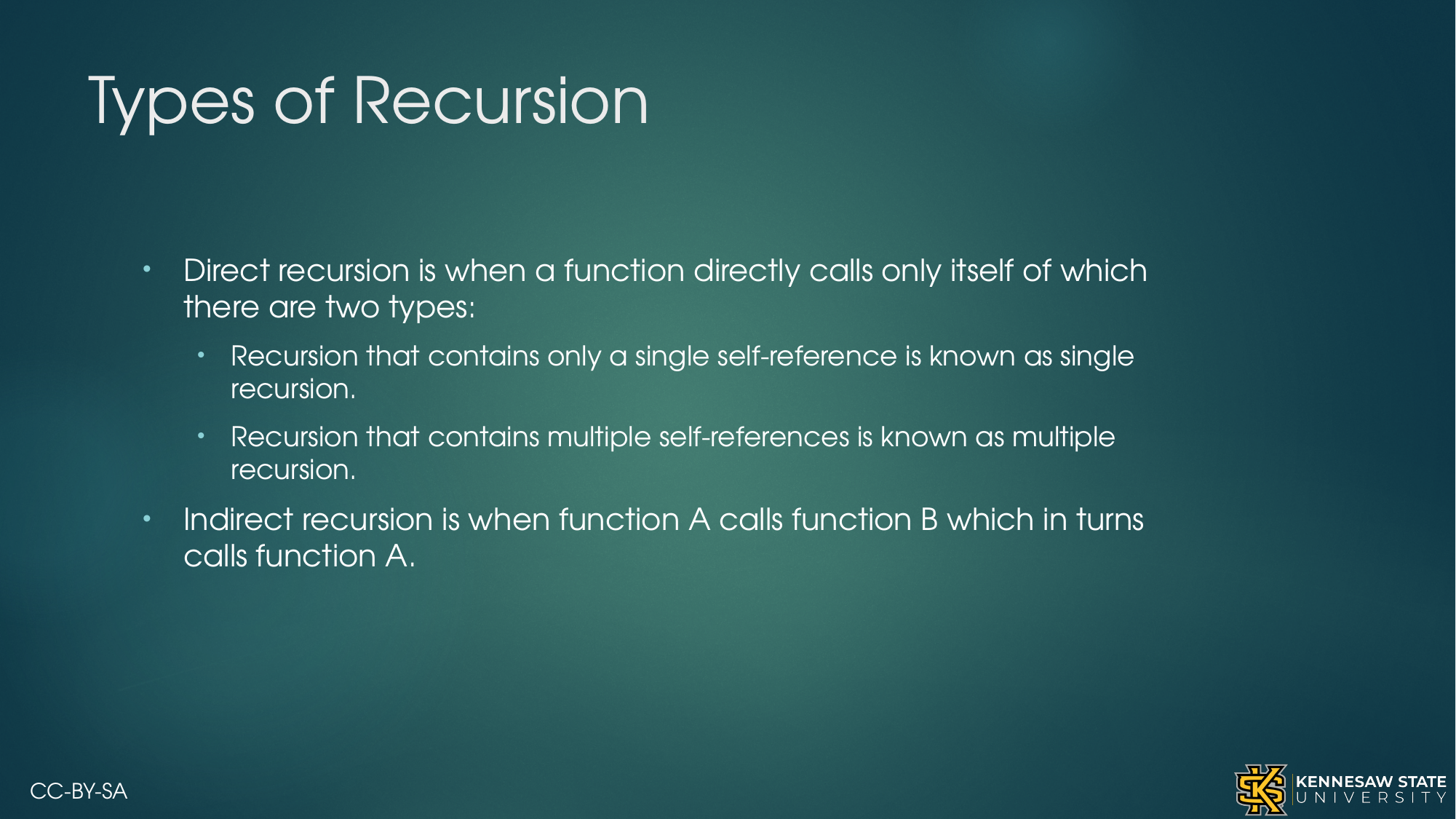

# Types of Recursion
Direct recursion is when a function directly calls only itself of which there are two types:
Recursion that contains only a single self-reference is known as single recursion.
Recursion that contains multiple self-references is known as multiple recursion.
Indirect recursion is when function A calls function B which in turns calls function A.